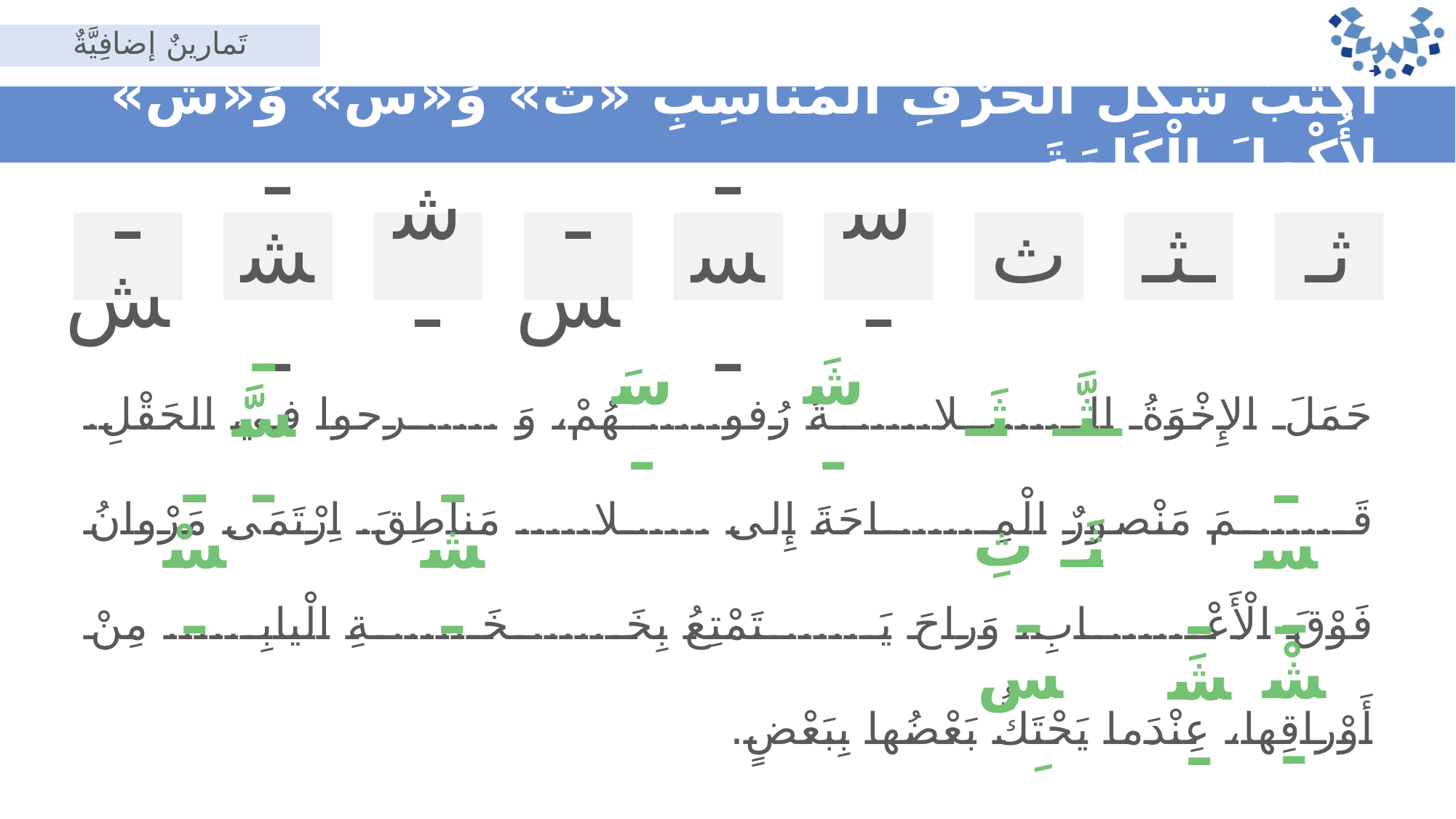

تَمارينٌ إضافِيَّةٌ
أَكْتُبُ شَكْلَ الْحَرْفِ الْمُناسِبِ «ث» وَ«س» وَ«ش» لِأُكْمِلَ الْكَلِمَةَ.
ـش
ـشـ
شـ
ـس
ـسـ
سـ
ث
ـثـ
ثـ
حَمَلَ الإِخْوَةُ الـ.....ـلا.....ـةُ رُفو.....ـهُمْ، وَ .....ـرحوا في الحَقْلِ. قَـ.....ـمَ مَنْصورٌ الْمِـ.....ـاحَةَ إِلى .....ـلا..... مَناطِقَ. اِرْتَمَى مَرْوانُ فَوْقَ الْأَعْـ.....ـابِ، وَراحَ يَـ.....ـتَمْتِعُ بِخَـ.....ـخَـ.....ـةِ الْيابِـ..... مِنْ أَوْراقِها، عِنْدَما يَحْتَكُّ بَعْضُها بِبَعْضٍ.
ـثَّـ
ثَـ
شَـ
سَـ
ـسَّـ
ثِ
ثَـ
ـشـ
ـسْـ
ـسـ
ـشْـ
ـسِ
ـشَـ